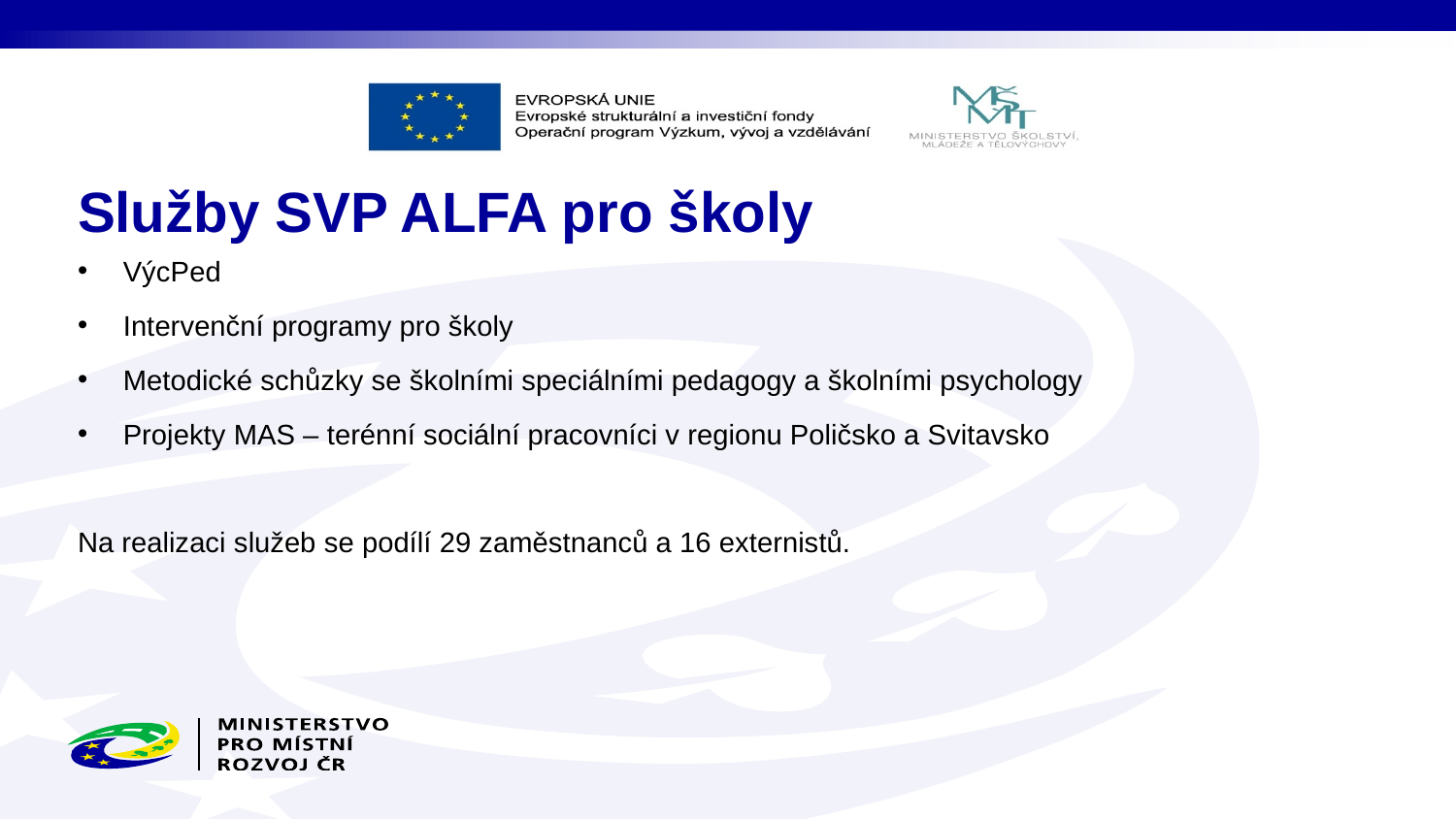

# Služby SVP ALFA pro školy
VýcPed
Intervenční programy pro školy
Metodické schůzky se školními speciálními pedagogy a školními psychology
Projekty MAS – terénní sociální pracovníci v regionu Poličsko a Svitavsko

Na realizaci služeb se podílí 29 zaměstnanců a 16 externistů.